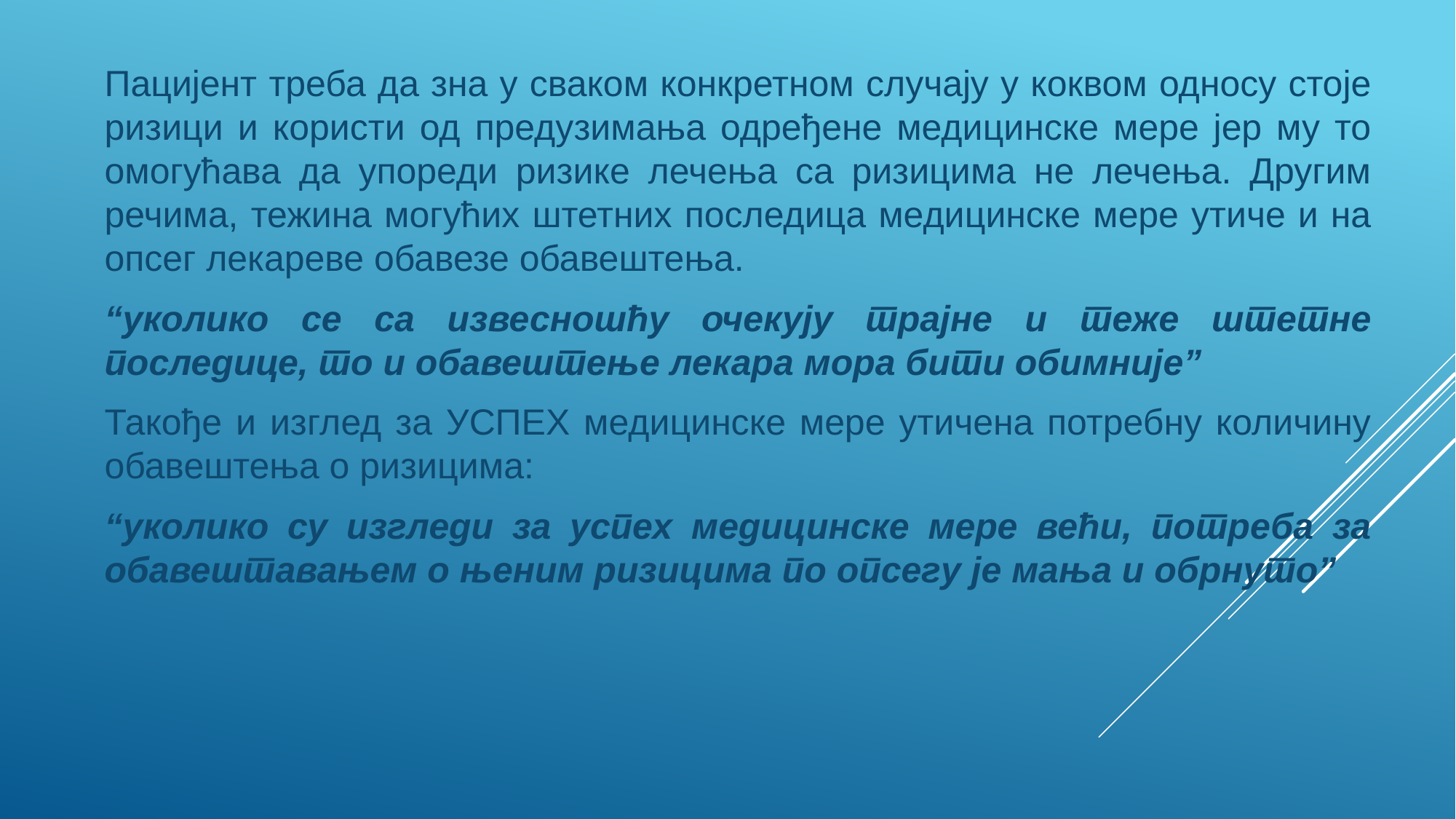

Пацијент треба да зна у сваком конкретном случају у коквом односу стоје ризици и користи од предузимања одређене медицинске мере јер му то омогућава да упореди ризике лечења са ризицима не лечења. Другим речима, тежина могућих штетних последица медицинске мере утиче и на опсег лекареве обавезе обавештења.
“уколико се са извесношћу очекују трајне и теже штетне последице, то и обавештење лекара мора бити обимније”
Такође и изглед за УСПЕХ медицинске мере утичена потребну количину обавештења о ризицима:
“уколико су изгледи за успех медицинске мере већи, потреба за обавештавањем о њеним ризицима по опсегу је мања и обрнуто”